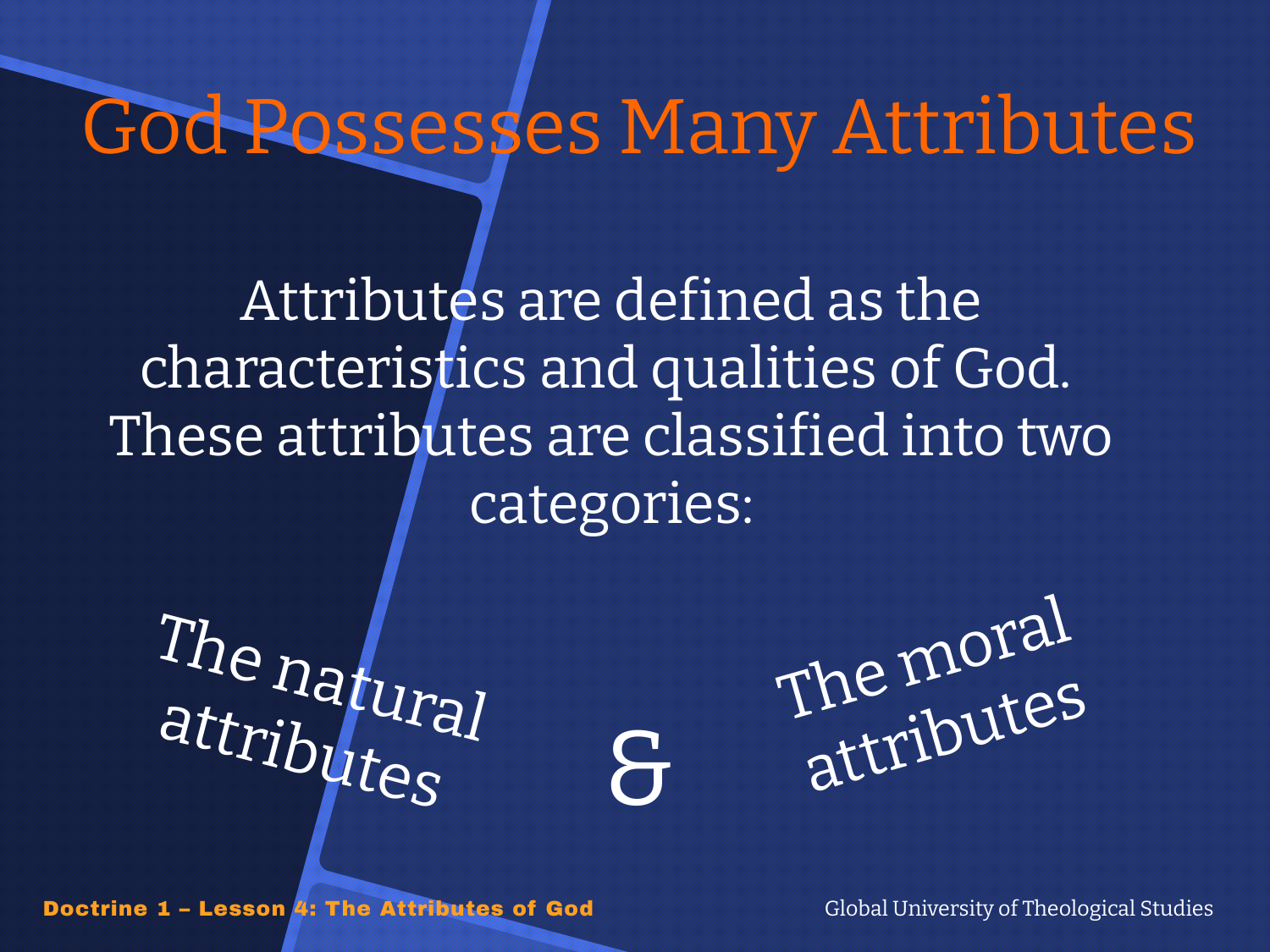

God Possesses Many Attributes
Attributes are defined as the characteristics and qualities of God.  These attributes are classified into two categories:
The moral attributes
The natural attributes
&
Doctrine 1 – Lesson 4: The Attributes of God                             Global University of Theological Studies